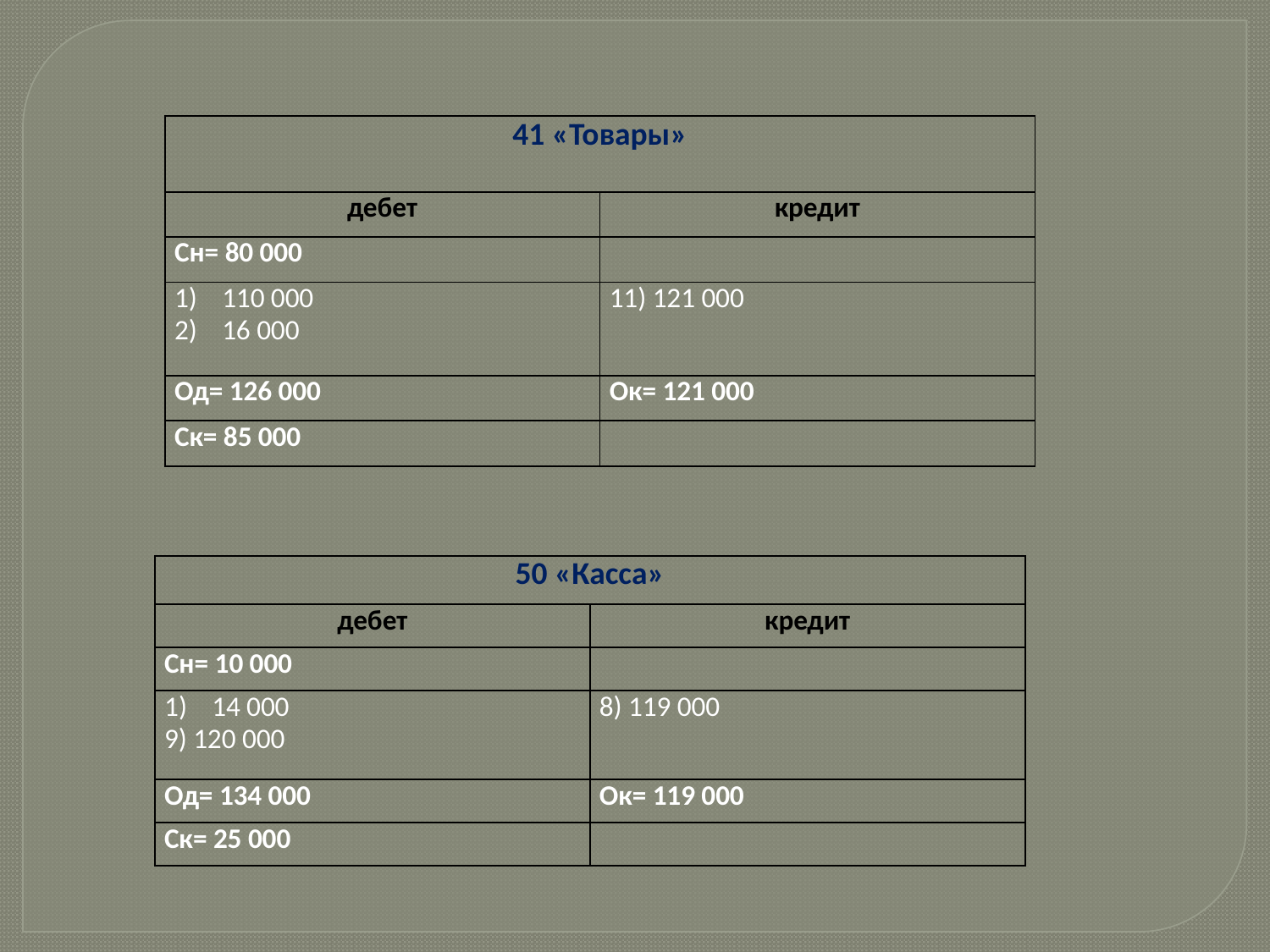

| 41 «Товары» |  |
| --- | --- |
| дебет | кредит |
| Сн= 80 000 |  |
| 110 000 16 000 | 11) 121 000 |
| Од= 126 000 | Ок= 121 000 |
| Ск= 85 000 |  |
| 50 «Касса» |  |
| --- | --- |
| дебет | кредит |
| Сн= 10 000 |  |
| 14 000 9) 120 000 | 8) 119 000 |
| Од= 134 000 | Ок= 119 000 |
| Ск= 25 000 |  |